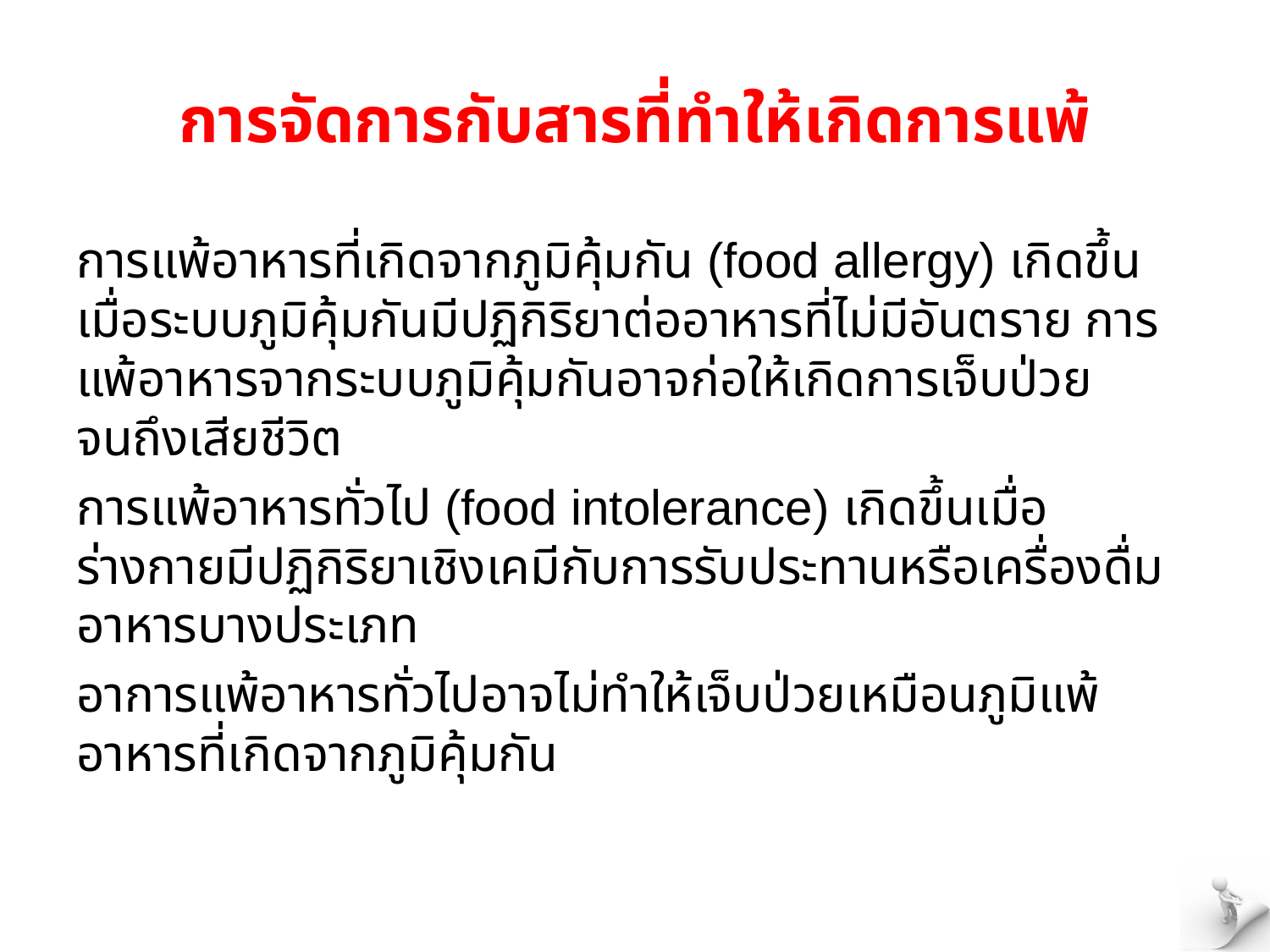

# การจัดการกับสารที่ทำให้เกิดการแพ้
การแพ้อาหารที่เกิดจากภูมิคุ้มกัน (food allergy) เกิดขึ้นเมื่อระบบภูมิคุ้มกันมีปฏิกิริยาต่ออาหารที่ไม่มีอันตราย การแพ้อาหารจากระบบภูมิคุ้มกันอาจก่อให้เกิดการเจ็บป่วยจนถึงเสียชีวิต
การแพ้อาหารทั่วไป (food intolerance) เกิดขึ้นเมื่อร่างกายมีปฏิกิริยาเชิงเคมีกับการรับประทานหรือเครื่องดื่มอาหารบางประเภท
อาการแพ้อาหารทั่วไปอาจไม่ทำให้เจ็บป่วยเหมือนภูมิแพ้อาหารที่เกิดจากภูมิคุ้มกัน